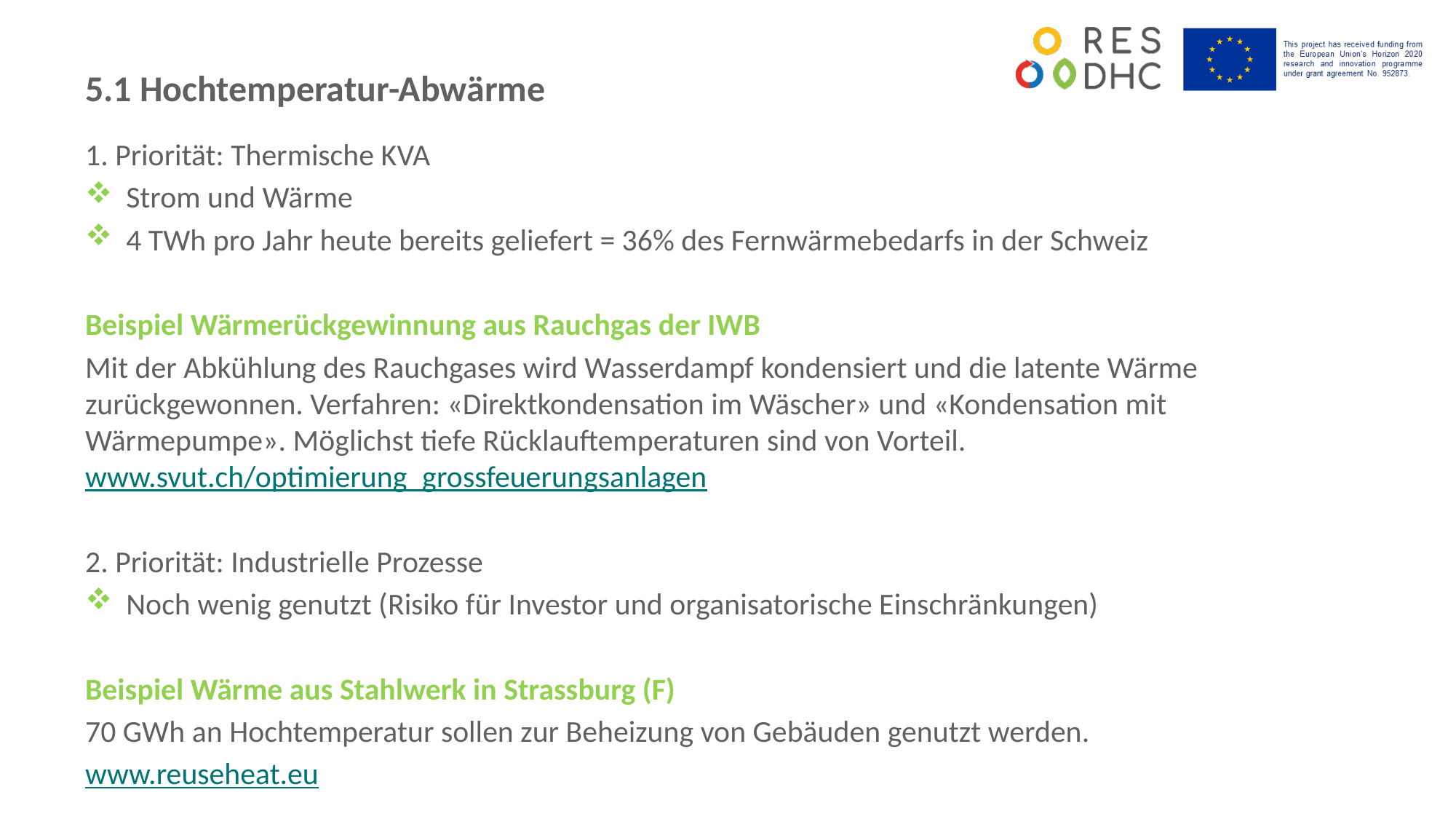

5.1 Hochtemperatur-Abwärme
1. Priorität: Thermische KVA
Strom und Wärme
4 TWh pro Jahr heute bereits geliefert = 36% des Fernwärmebedarfs in der Schweiz

Beispiel Wärmerückgewinnung aus Rauchgas der IWB
Mit der Abkühlung des Rauchgases wird Wasserdampf kondensiert und die latente Wärme zurückgewonnen. Verfahren: «Direktkondensation im Wäscher» und «Kondensation mit Wärmepumpe». Möglichst tiefe Rücklauftemperaturen sind von Vorteil. www.svut.ch/optimierung_grossfeuerungsanlagen

2. Priorität: Industrielle Prozesse
Noch wenig genutzt (Risiko für Investor und organisatorische Einschränkungen)

Beispiel Wärme aus Stahlwerk in Strassburg (F)
70 GWh an Hochtemperatur sollen zur Beheizung von Gebäuden genutzt werden.
www.reuseheat.eu